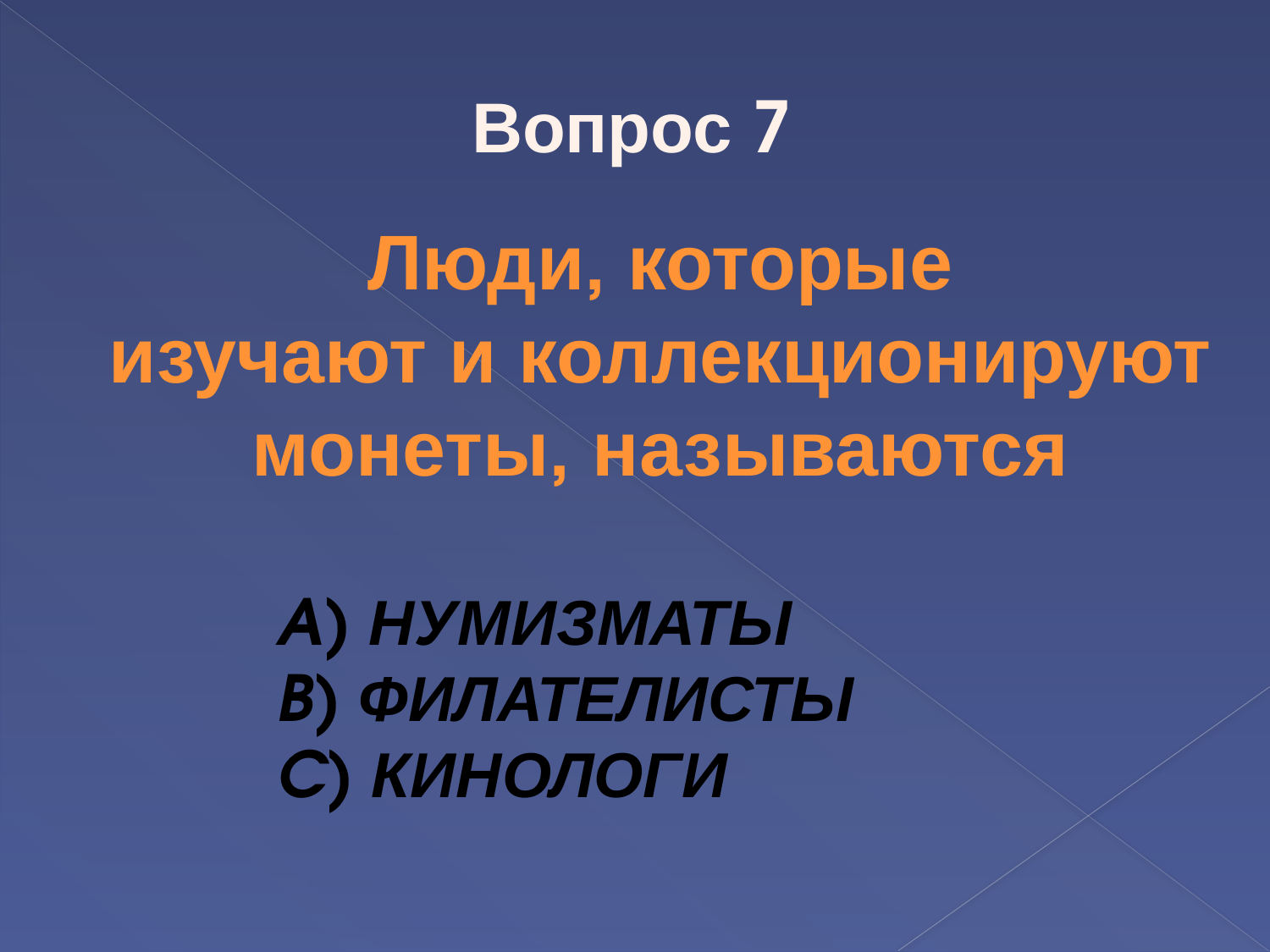

Вопрос 7
Люди, которые
 изучают и коллекционируют
монеты, называются
A) НУМИЗМАТЫ
B) ФИЛАТЕЛИСТЫ
C) КИНОЛОГИ